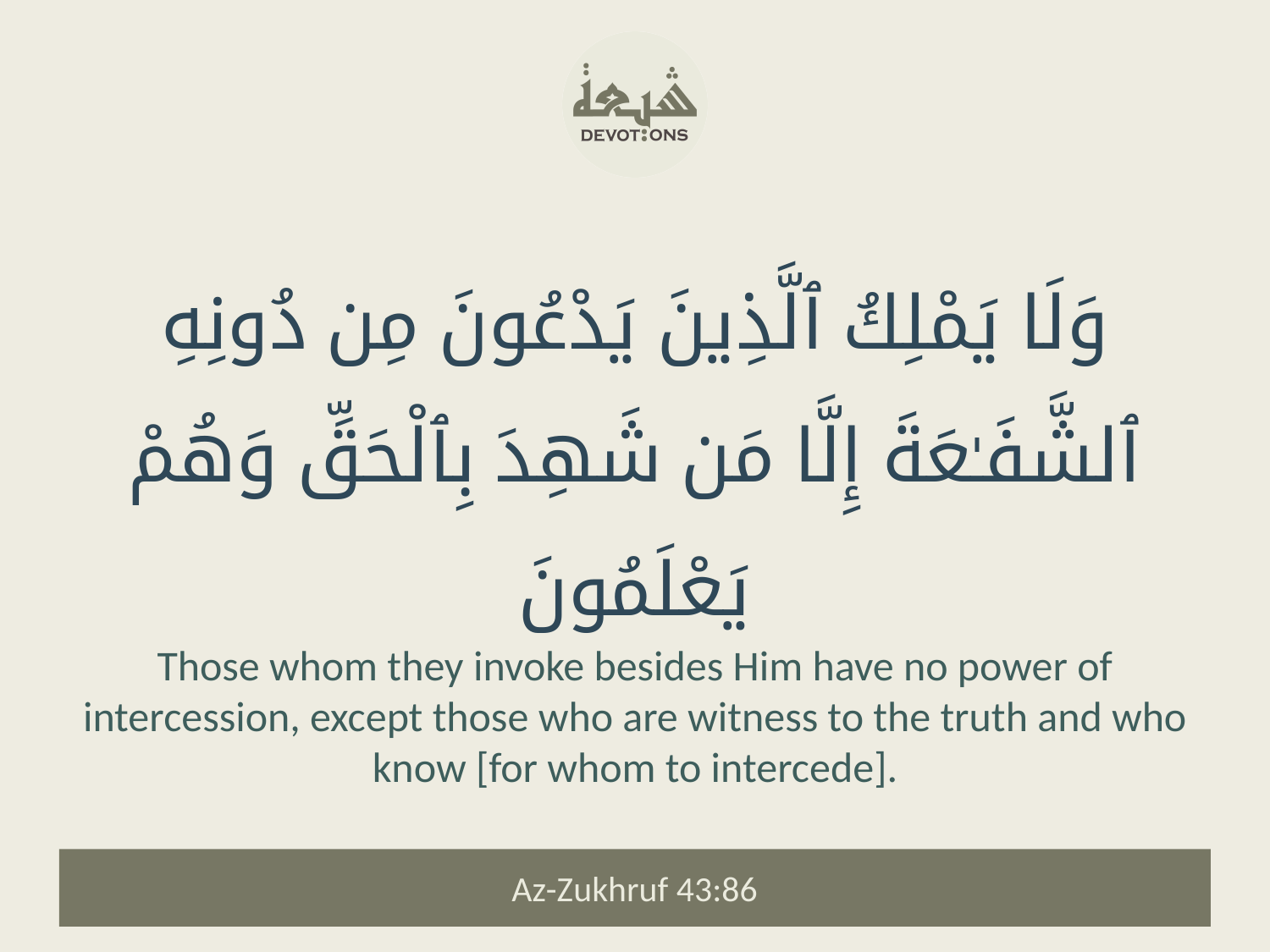

وَلَا يَمْلِكُ ٱلَّذِينَ يَدْعُونَ مِن دُونِهِ ٱلشَّفَـٰعَةَ إِلَّا مَن شَهِدَ بِٱلْحَقِّ وَهُمْ يَعْلَمُونَ
Those whom they invoke besides Him have no power of intercession, except those who are witness to the truth and who know [for whom to intercede].
Az-Zukhruf 43:86